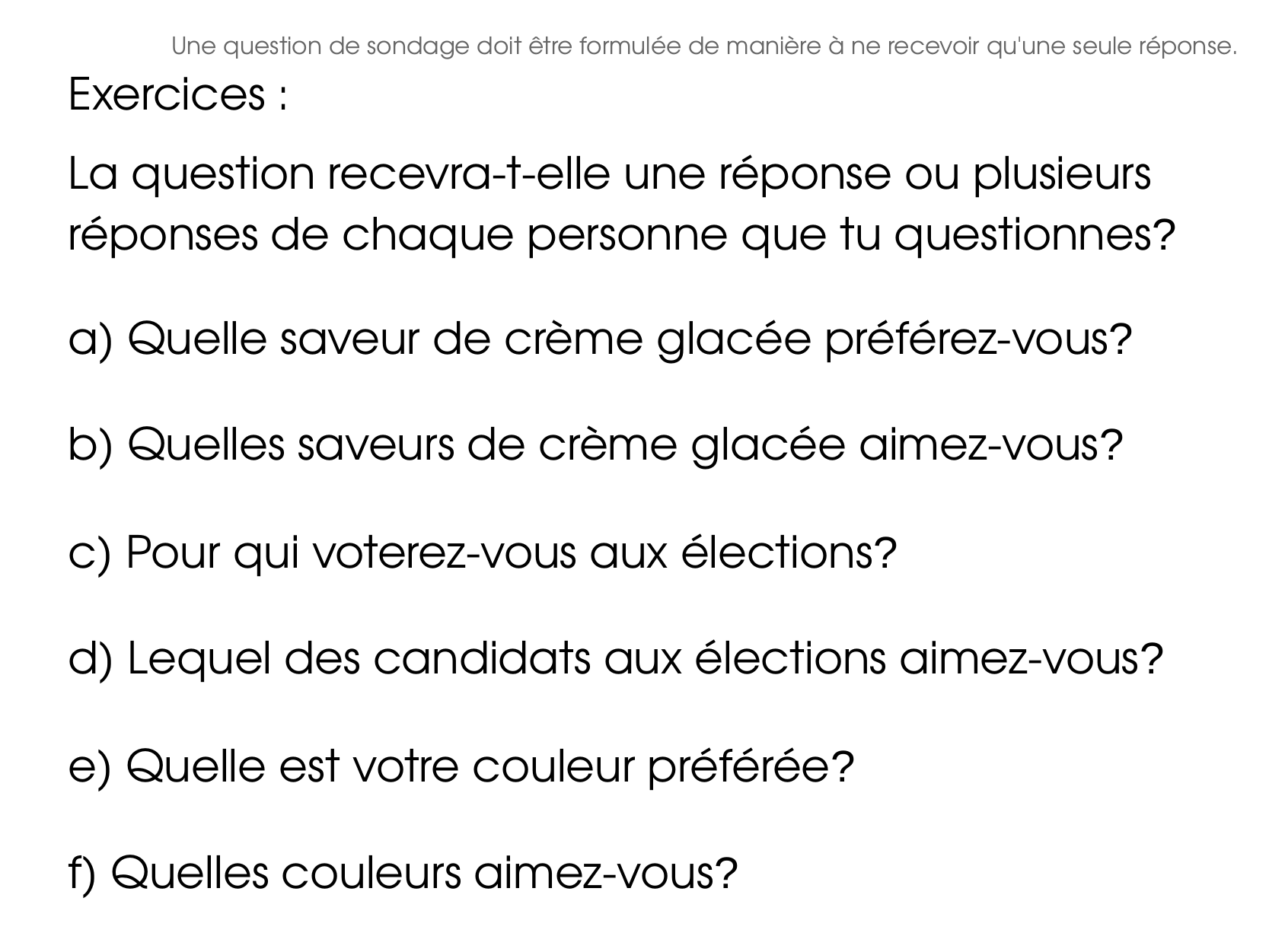

Une question de sondage doit être formulée de manière à ne recevoir qu'une seule réponse.
Exercices :
La question recevra-t-elle une réponse ou plusieurs réponses de chaque personne que tu questionnes?
a) Quelle saveur de crème glacée préférez-vous?
b) Quelles saveurs de crème glacée aimez-vous?
c) Pour qui voterez-vous aux élections?
d) Lequel des candidats aux élections aimez-vous?
e) Quelle est votre couleur préférée?
f) Quelles couleurs aimez-vous?